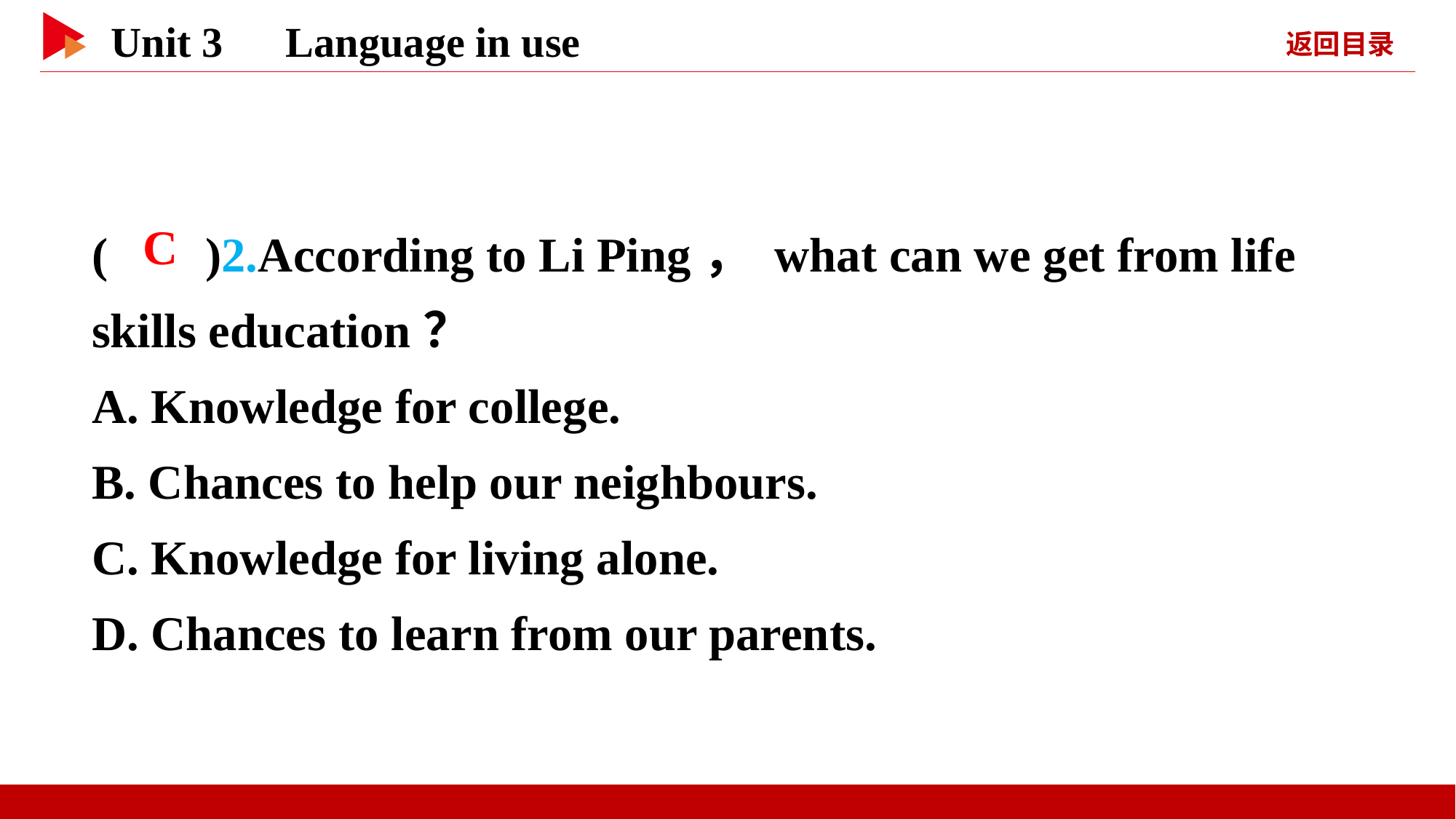

(        )2.According to Li Ping， what can we get from life skills education？
A. Knowledge for college.
B. Chances to help our neighbours.
C. Knowledge for living alone.
D. Chances to learn from our parents.
   C